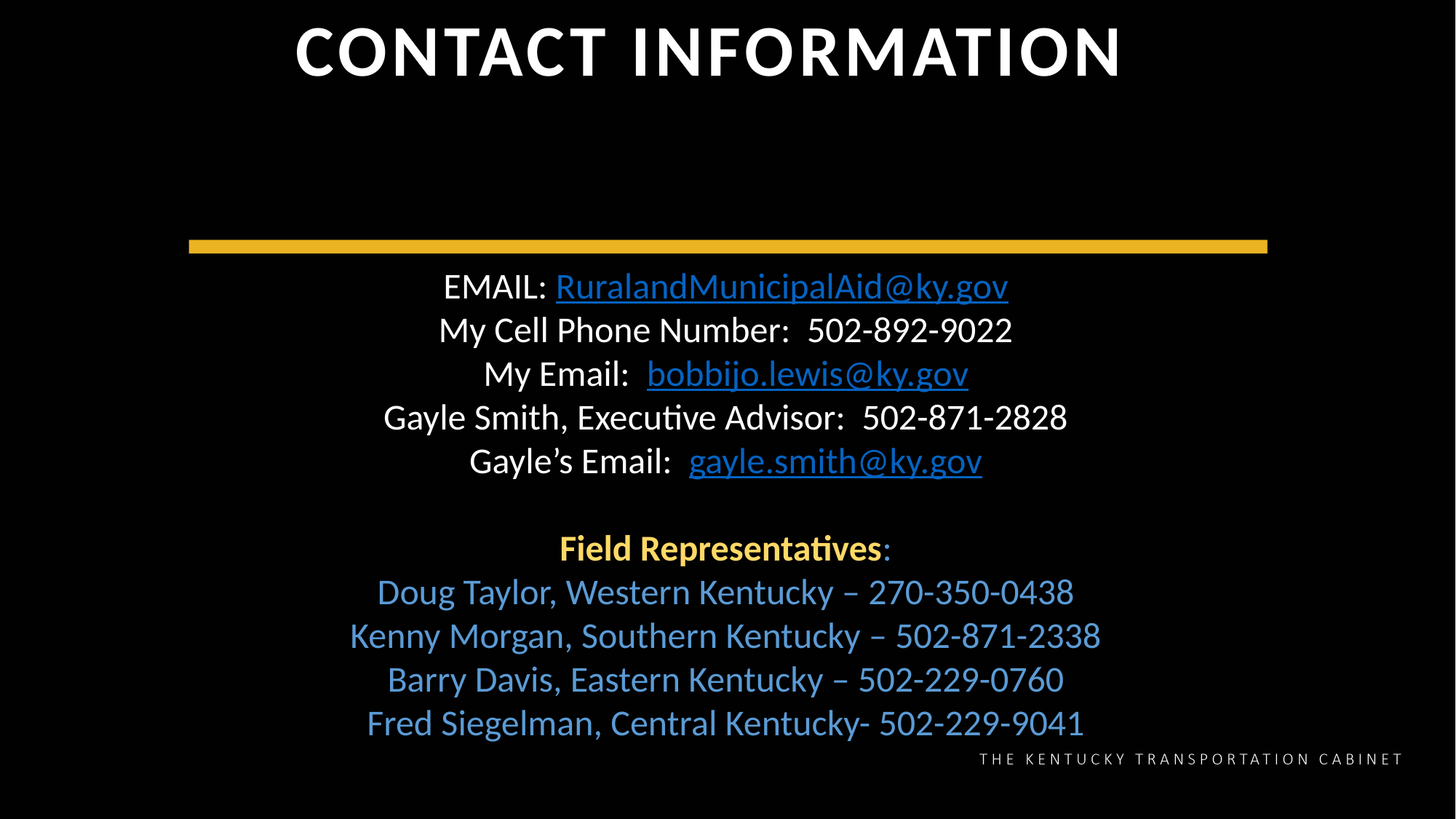

# CONTACT INFORMATION
EMAIL: RuralandMunicipalAid@ky.gov
My Cell Phone Number:  502-892-9022
My Email:  bobbijo.lewis@ky.gov
Gayle Smith, Executive Advisor:  502-871-2828
Gayle’s Email:  gayle.smith@ky.gov

Field Representatives:
Doug Taylor, Western Kentucky – 270-350-0438
Kenny Morgan, Southern Kentucky – 502-871-2338
Barry Davis, Eastern Kentucky – 502-229-0760
Fred Siegelman, Central Kentucky- 502-229-9041